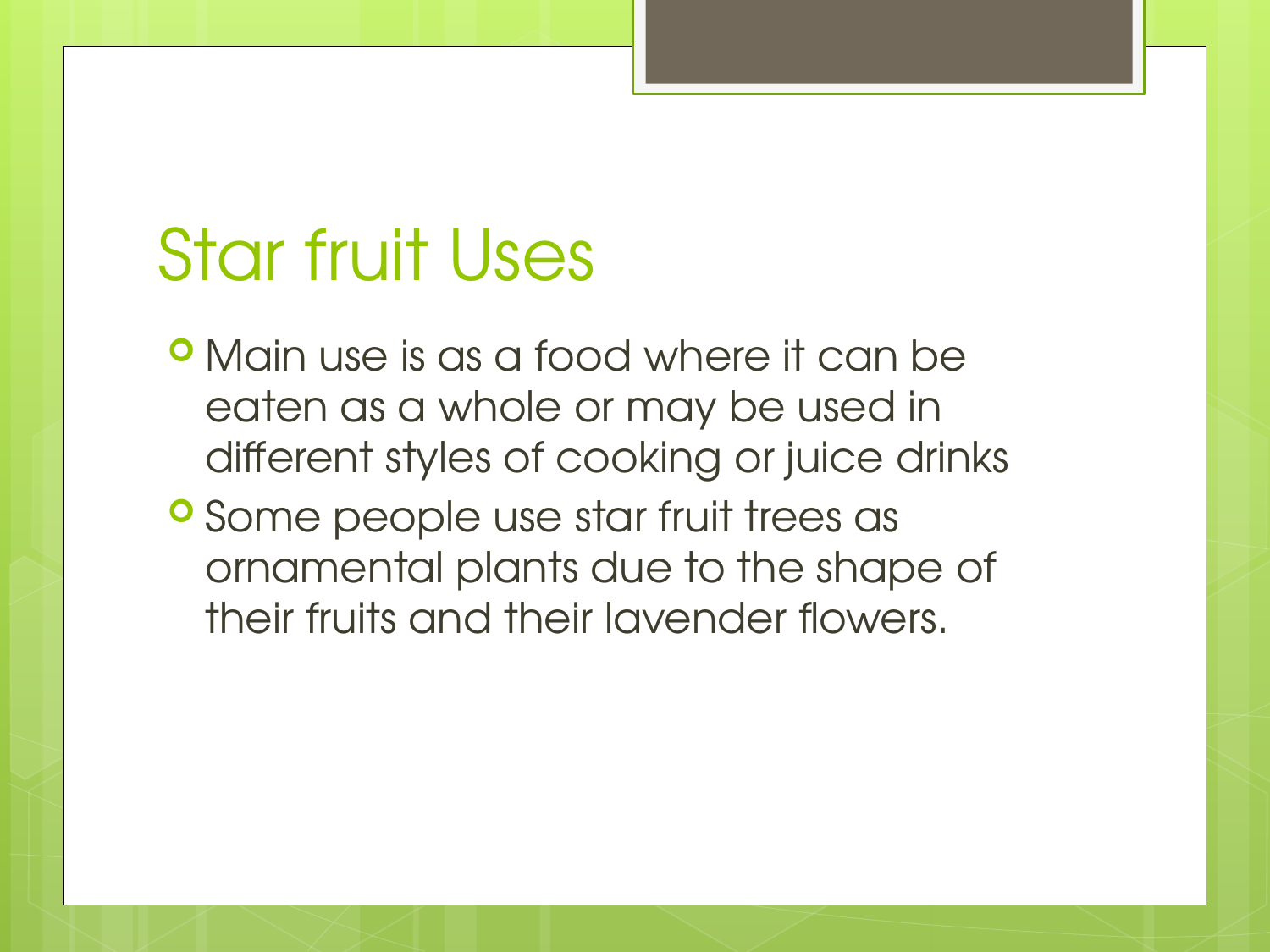

# Star fruit Uses
Main use is as a food where it can be eaten as a whole or may be used in different styles of cooking or juice drinks
Some people use star fruit trees as ornamental plants due to the shape of their fruits and their lavender flowers.